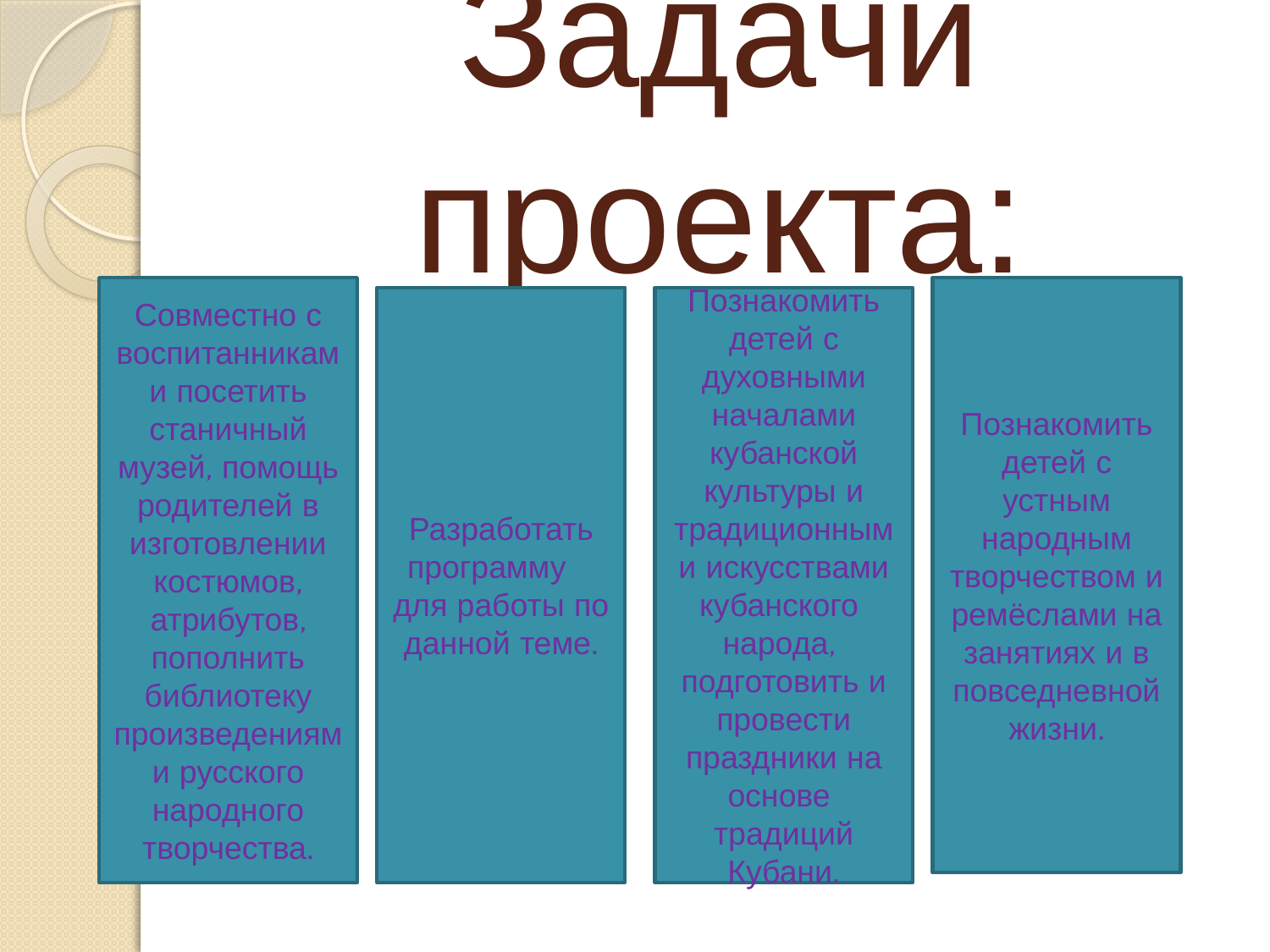

# Задачи проекта:
Совместно с воспитанниками посетить станичный музей, помощь родителей в изготовлении костюмов, атрибутов, пополнить библиотеку произведениями русского народного творчества.
Познакомить детей с устным народным творчеством и ремёслами на занятиях и в повседневной жизни.
Разработать программу    для работы по данной теме.
Познакомить детей с духовными началами кубанской культуры и традиционными искусствами кубанского  народа,  подготовить и провести праздники на основе  традиций Кубани.